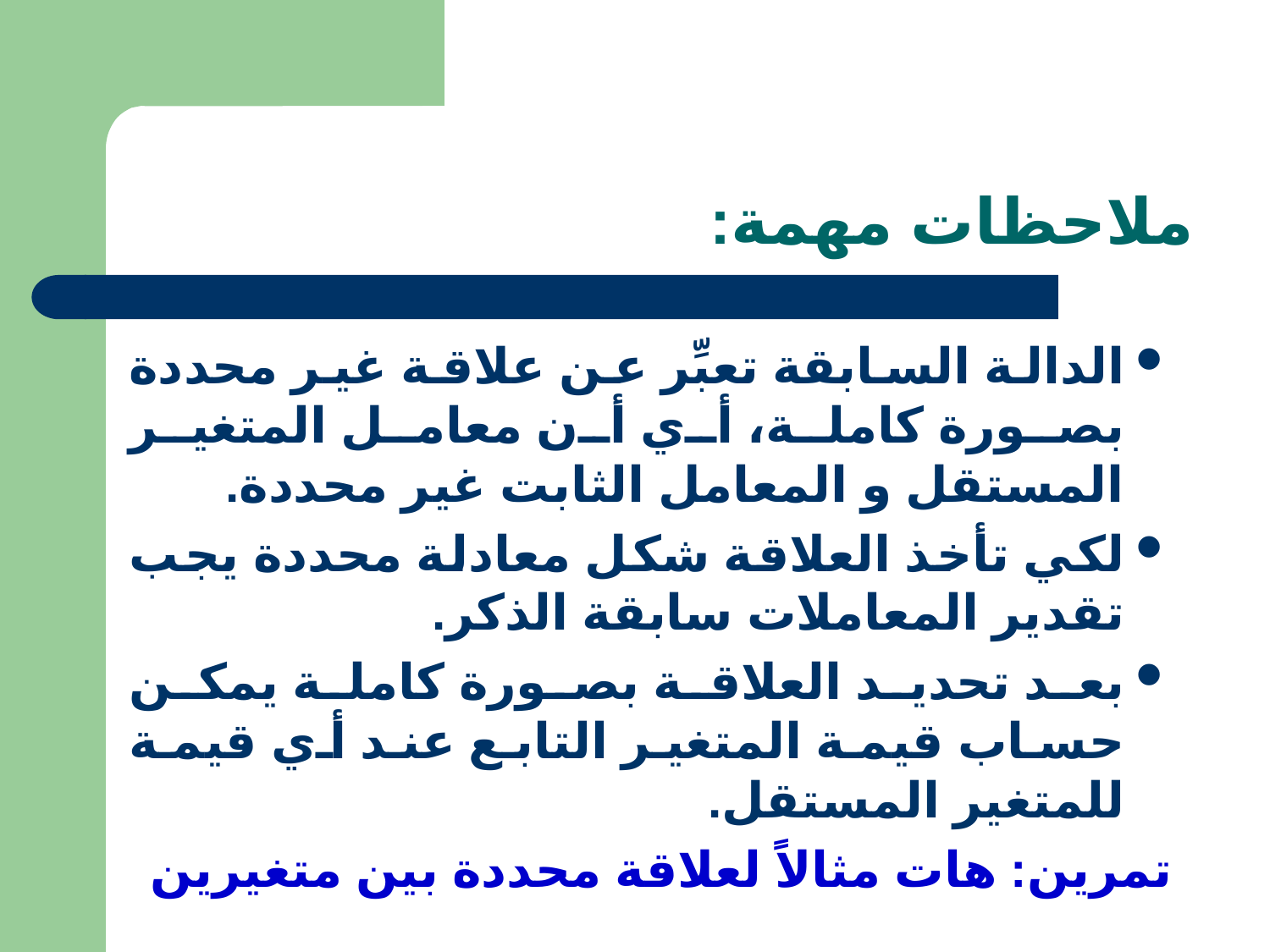

# ملاحظات مهمة:
الدالة السابقة تعبِّر عن علاقة غير محددة بصورة كاملة، أي أن معامل المتغير المستقل و المعامل الثابت غير محددة.
لكي تأخذ العلاقة شكل معادلة محددة يجب تقدير المعاملات سابقة الذكر.
بعد تحديد العلاقة بصورة كاملة يمكن حساب قيمة المتغير التابع عند أي قيمة للمتغير المستقل.
تمرين: هات مثالاً لعلاقة محددة بين متغيرين